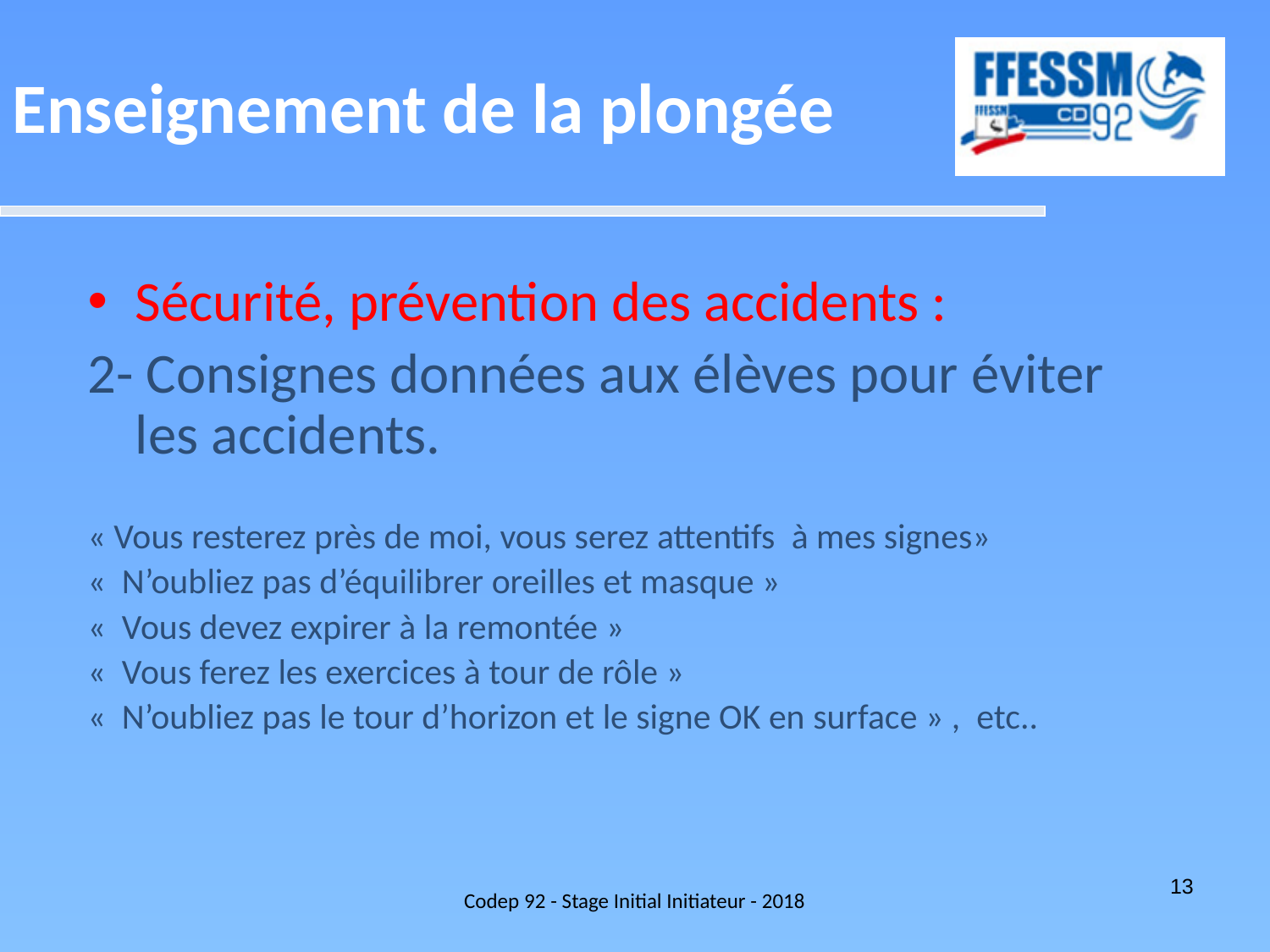

Enseignement de la plongée
Sécurité, prévention des accidents :
2- Consignes données aux élèves pour éviter les accidents.

« Vous resterez près de moi, vous serez attentifs  à mes signes»
«  N’oubliez pas d’équilibrer oreilles et masque »
«  Vous devez expirer à la remontée »
«  Vous ferez les exercices à tour de rôle »
«  N’oubliez pas le tour d’horizon et le signe OK en surface » ,  etc..
Codep 92 - Stage Initial Initiateur - 2018
13